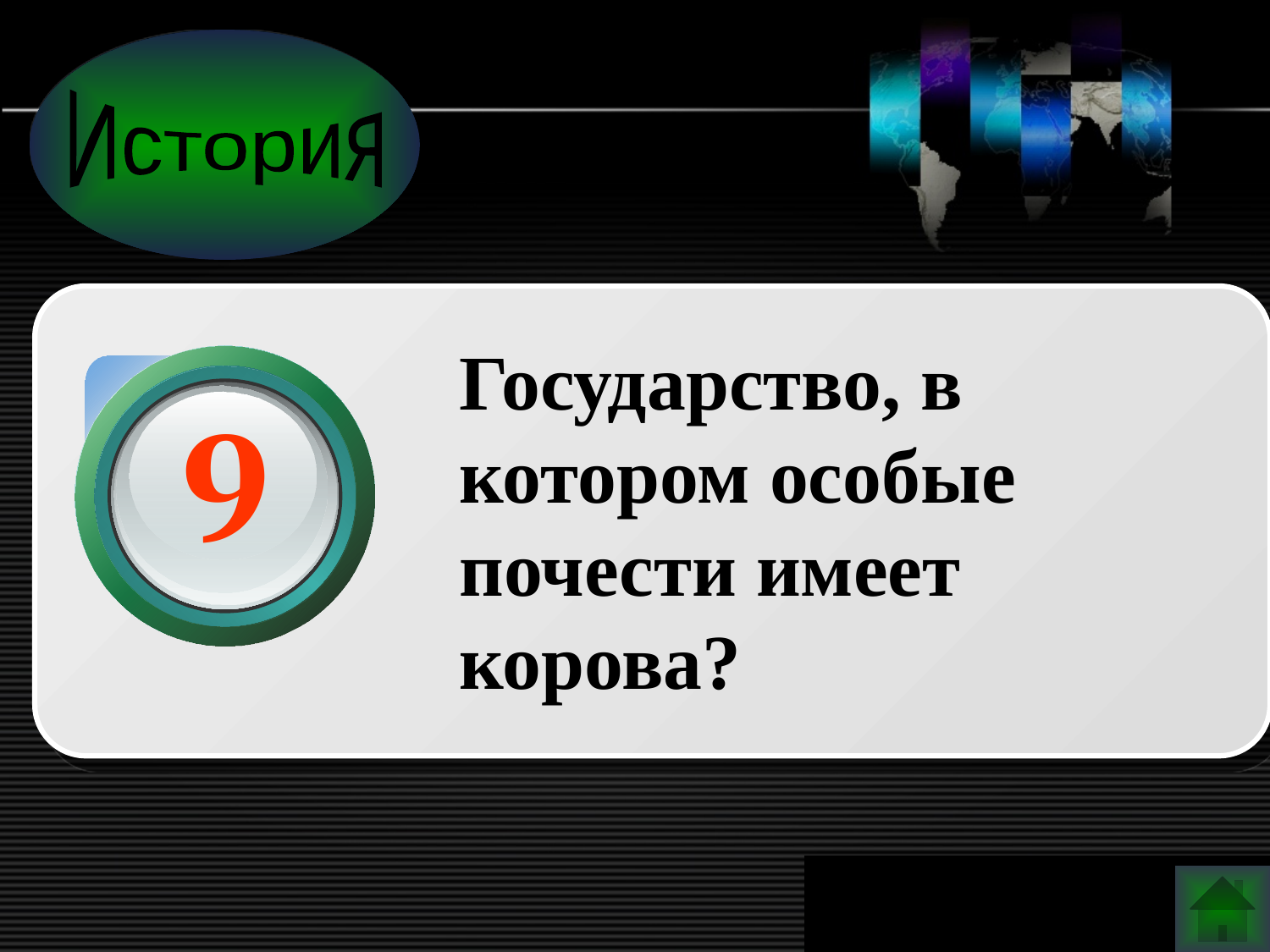

История

Государство, в котором особые почести имеет корова?

9

www.themegallery.com